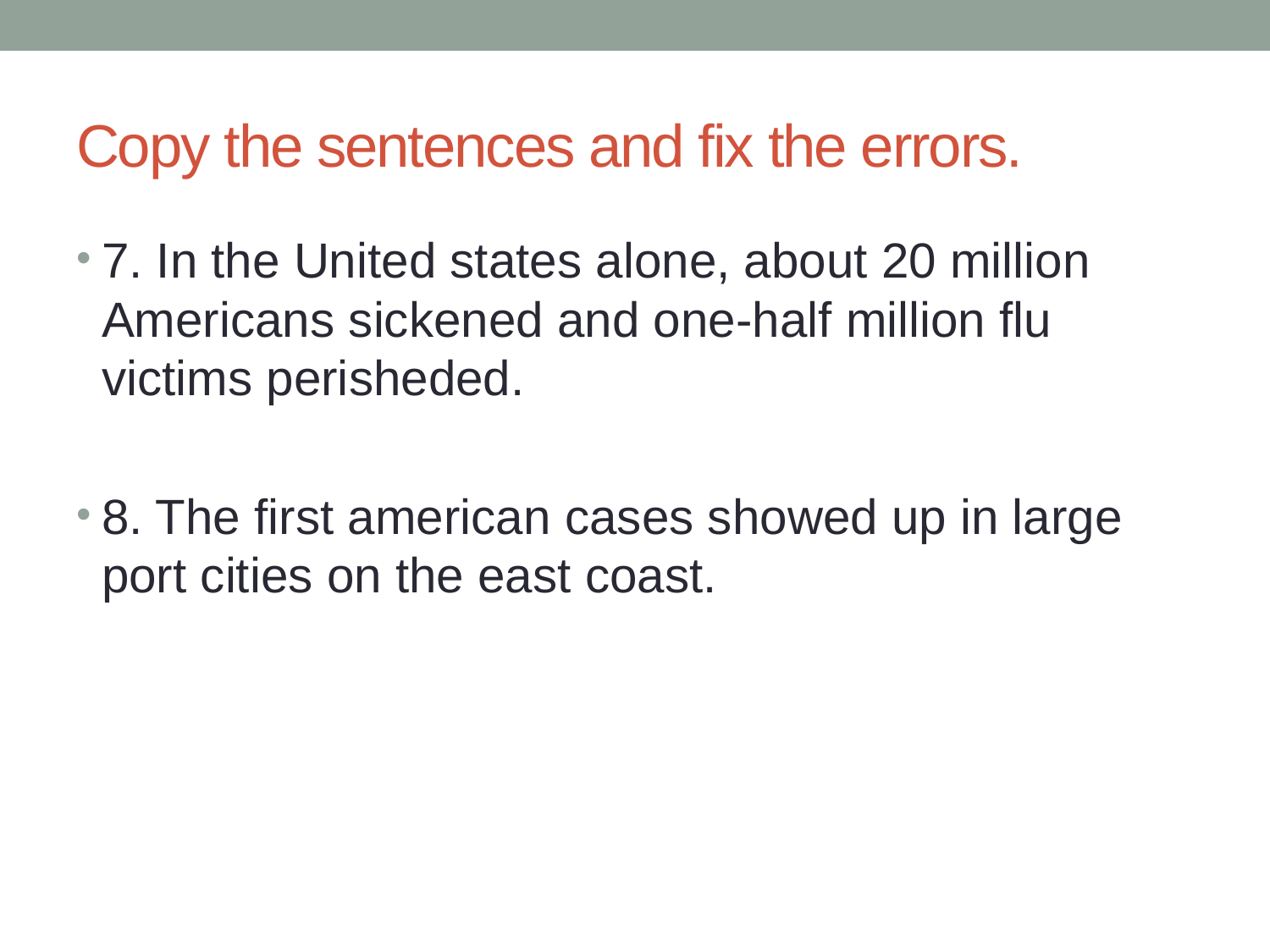

# Copy the sentences and fix the errors.
7. In the United states alone, about 20 million Americans sickened and one-half million flu victims perisheded.

8. The first american cases showed up in large port cities on the east coast.